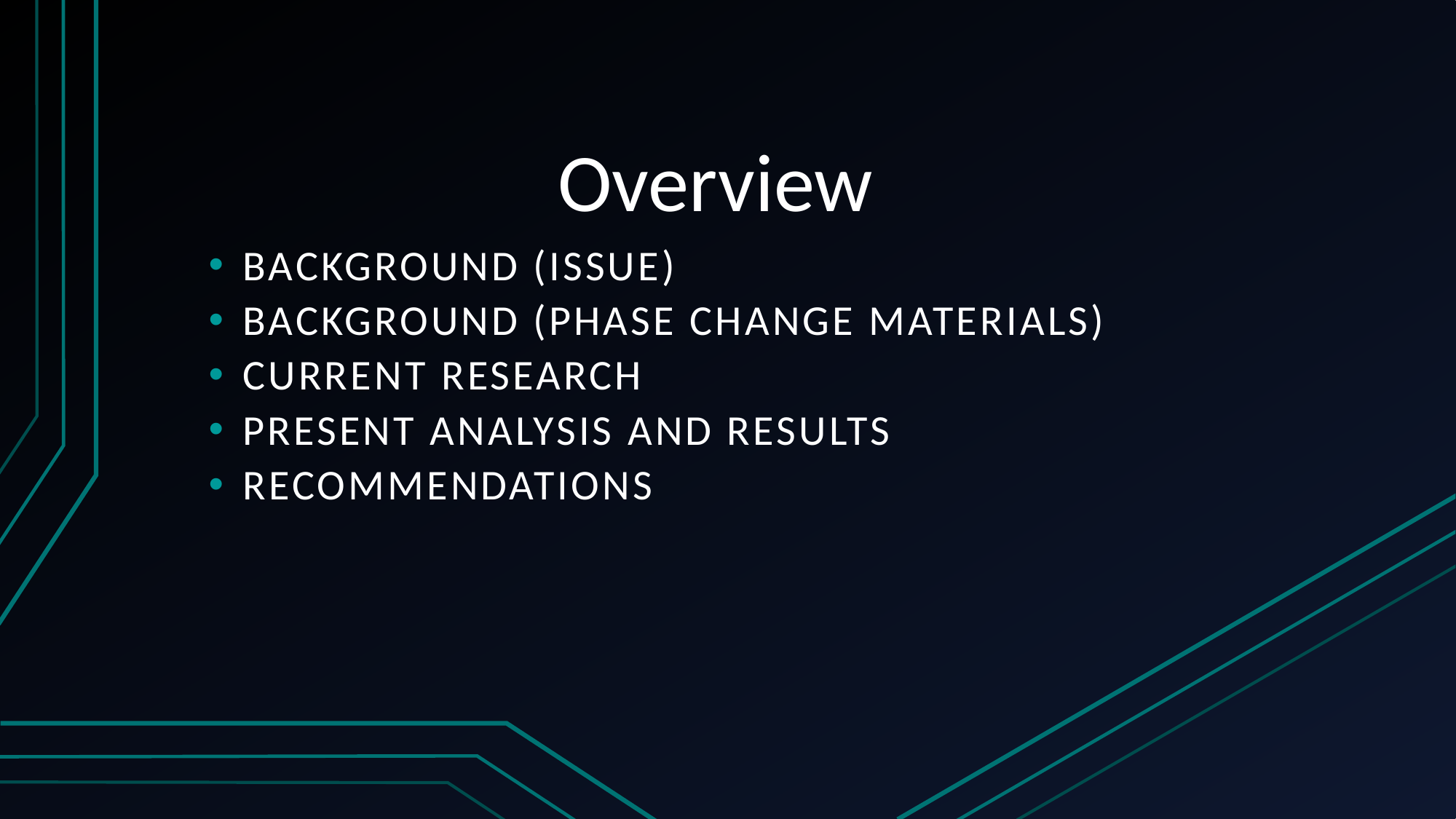

# Overview
Background (Issue)
Background (Phase Change Materials)
Current Research
Present analysis and results
Recommendations